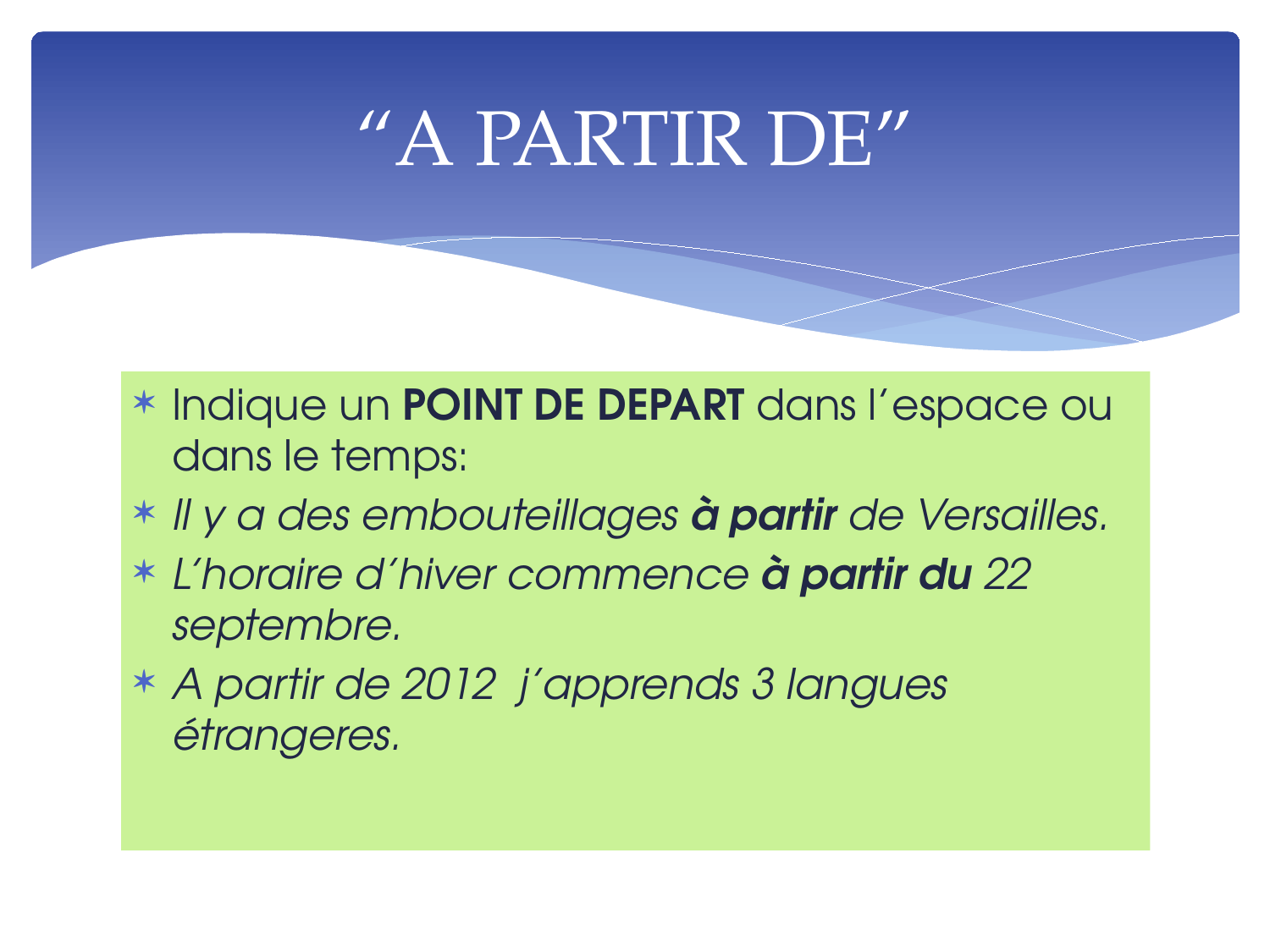

# “A PARTIR DE”
Indique un POINT DE DEPART dans l’espace ou dans le temps:
Il y a des embouteillages à partir de Versailles.
L’horaire d’hiver commence à partir du 22 septembre.
A partir de 2012  j’apprends 3 langues étrangeres.